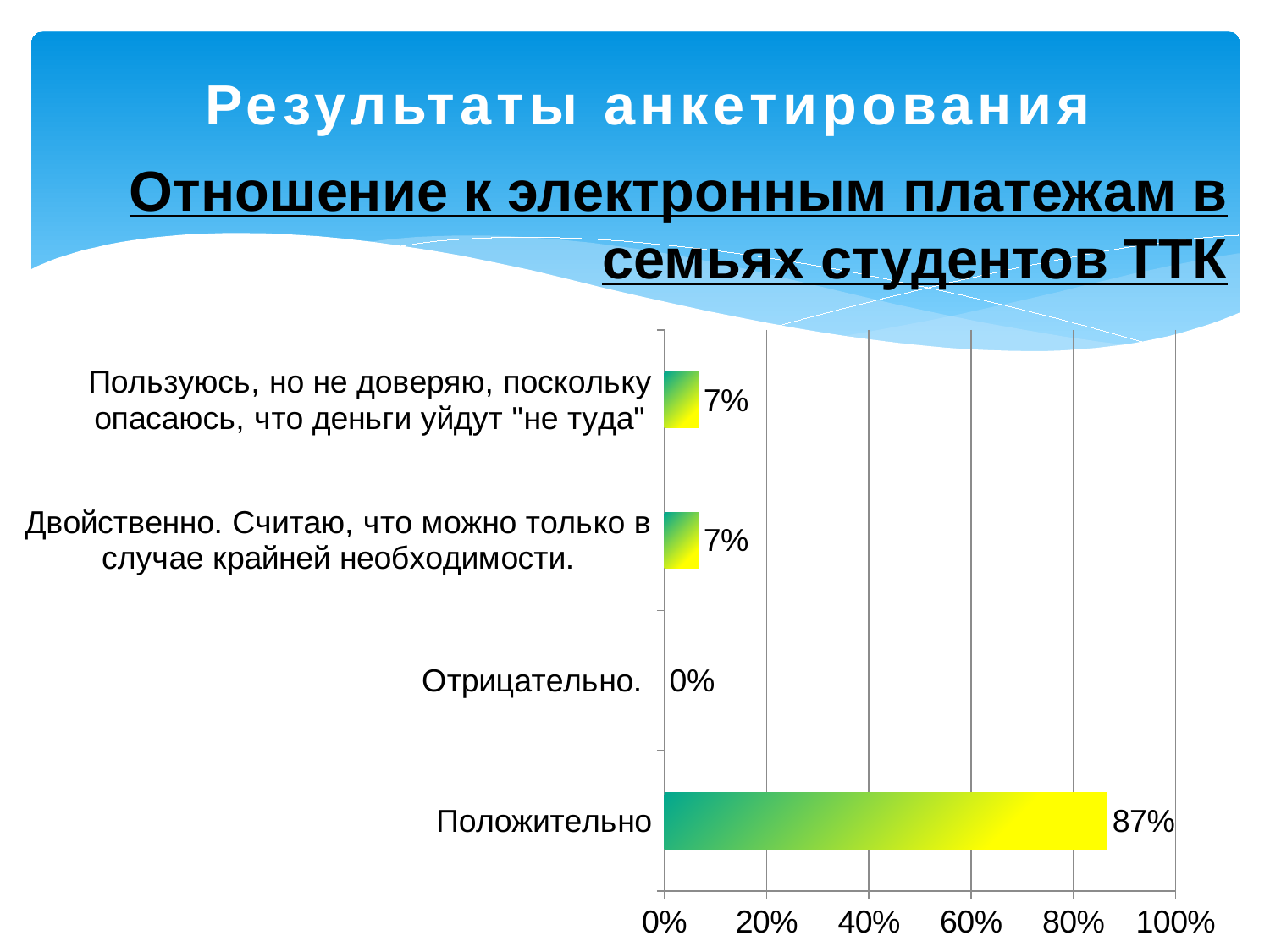

# Результаты анкетирования
Отношение к электронным платежам в семьях студентов ТТК

### Chart

| Category |  |
|---|---|
| Положительно | 0.8666666666666667 |
| Отрицательно.  | 0.0 |
| Двойственно. Считаю, что можно только в случае крайней необходимости. | 0.06666666666666668 |
| Пользуюсь, но не доверяю, поскольку опасаюсь, что деньги уйдут "не туда" | 0.06666666666666668 |